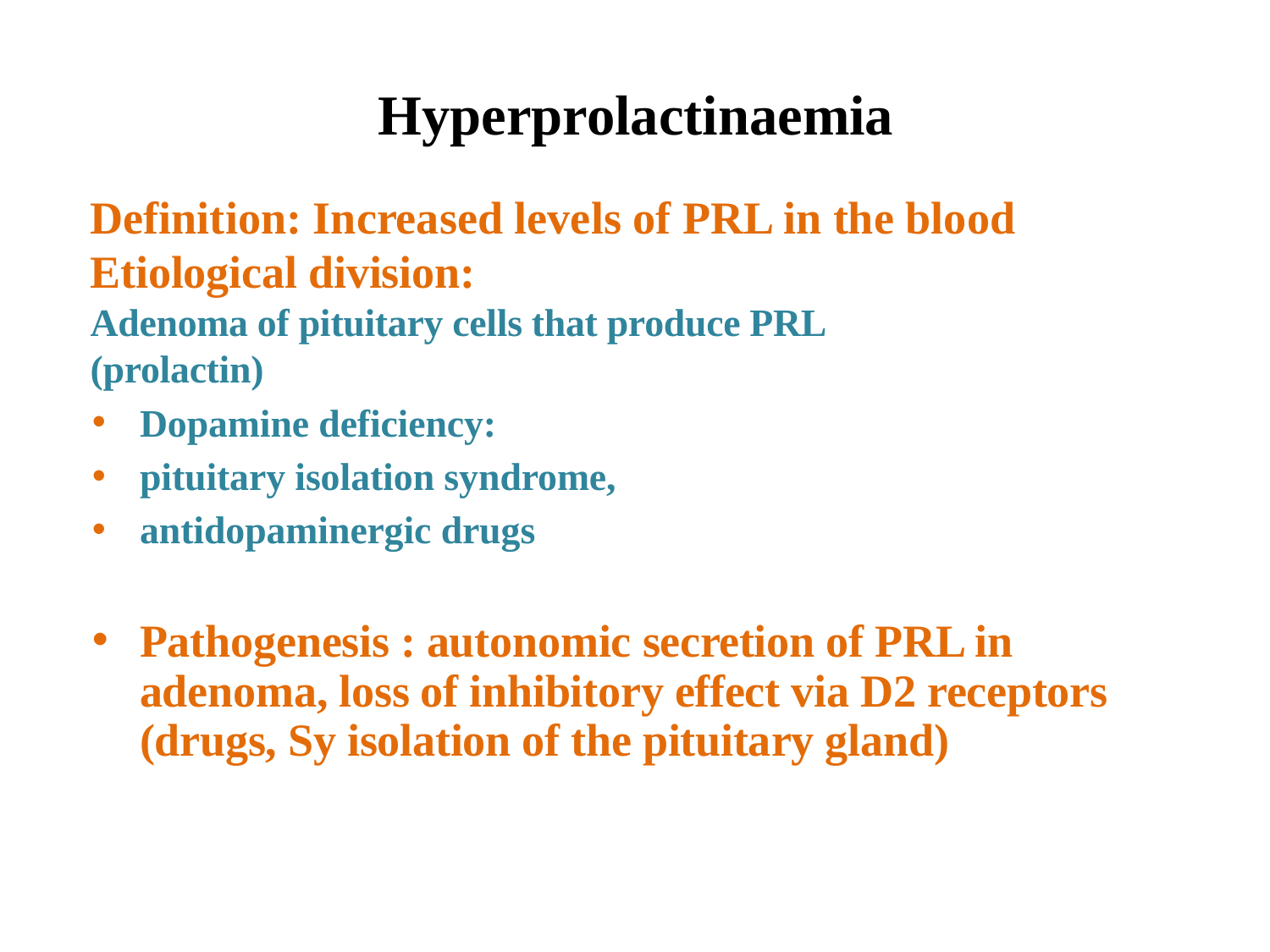

# Hyperprolactinaemia
Definition: Increased levels of PRL in the blood
Etiological division:
Adenoma of pituitary cells that produce PRL
(prolactin)
Dopamine deficiency:
pituitary isolation syndrome,
antidopaminergic drugs

Pathogenesis : autonomic secretion of PRL in adenoma, loss of inhibitory effect via D2 receptors (drugs, Sy isolation of the pituitary gland)